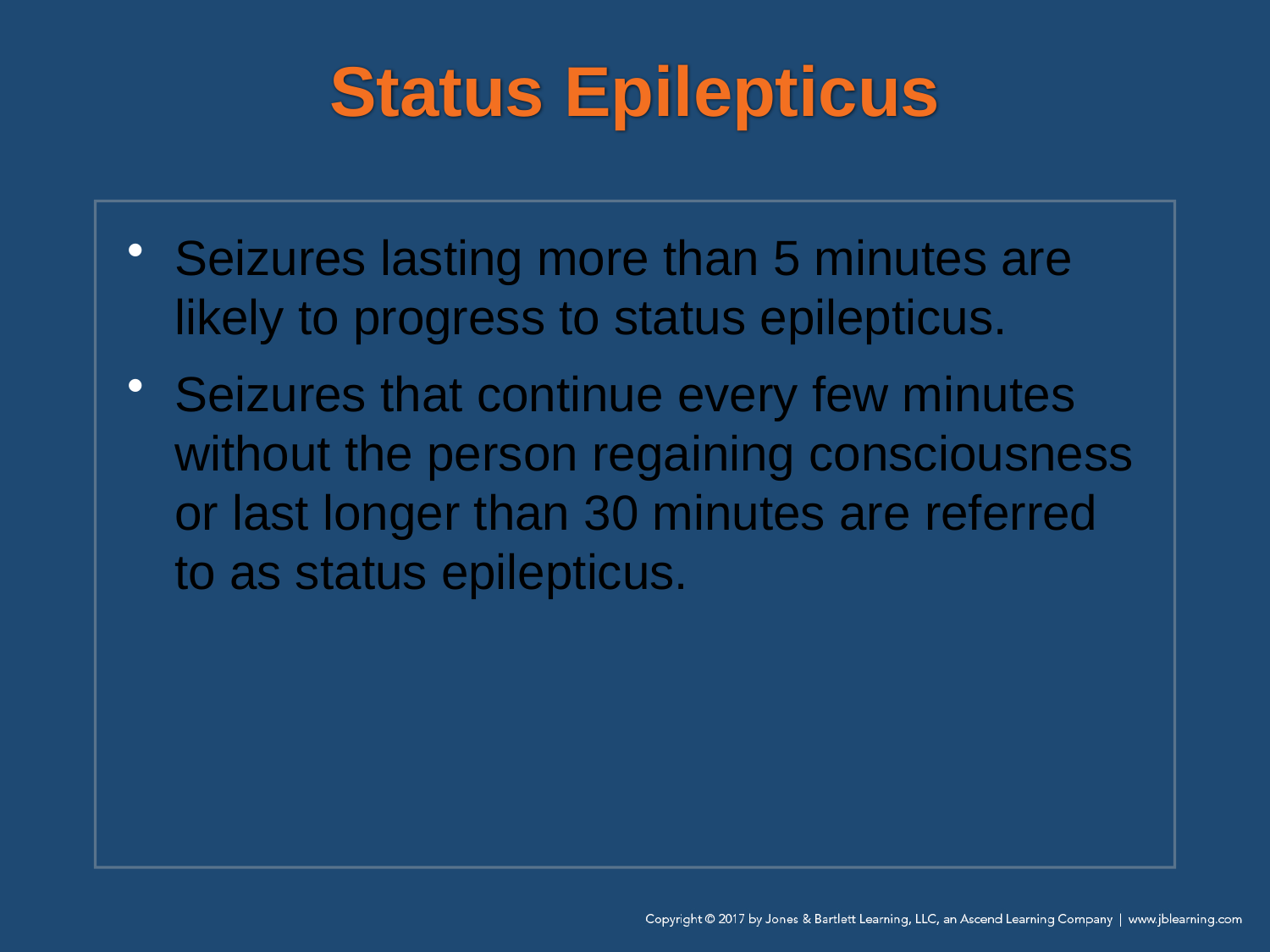

# Status Epilepticus
Seizures lasting more than 5 minutes are likely to progress to status epilepticus.
Seizures that continue every few minutes without the person regaining consciousness or last longer than 30 minutes are referred to as status epilepticus.